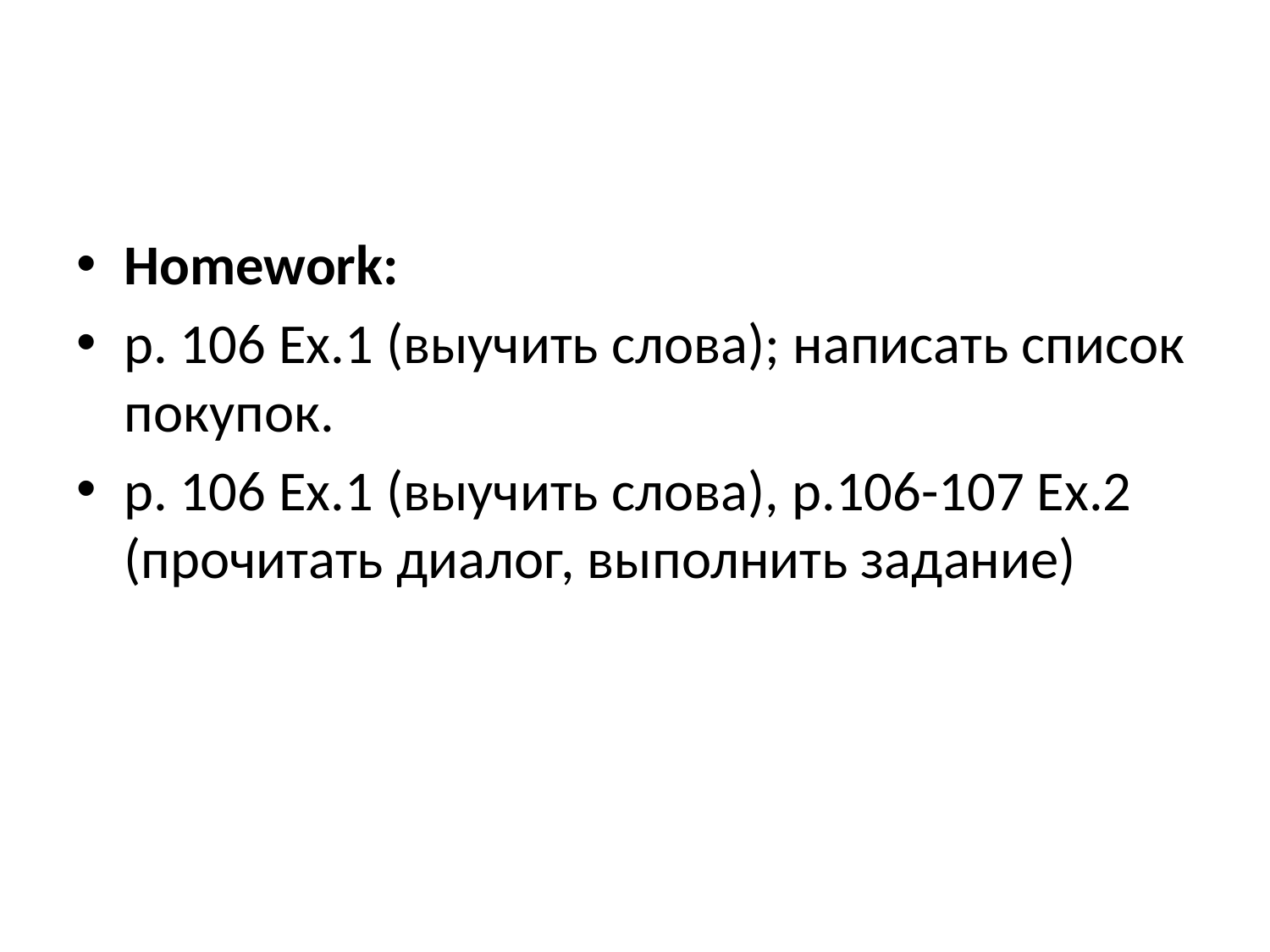

Homework:
p. 106 Ex.1 (выучить слова); написать список покупок.
p. 106 Ex.1 (выучить слова), p.106-107 Ex.2 (прочитать диалог, выполнить задание)